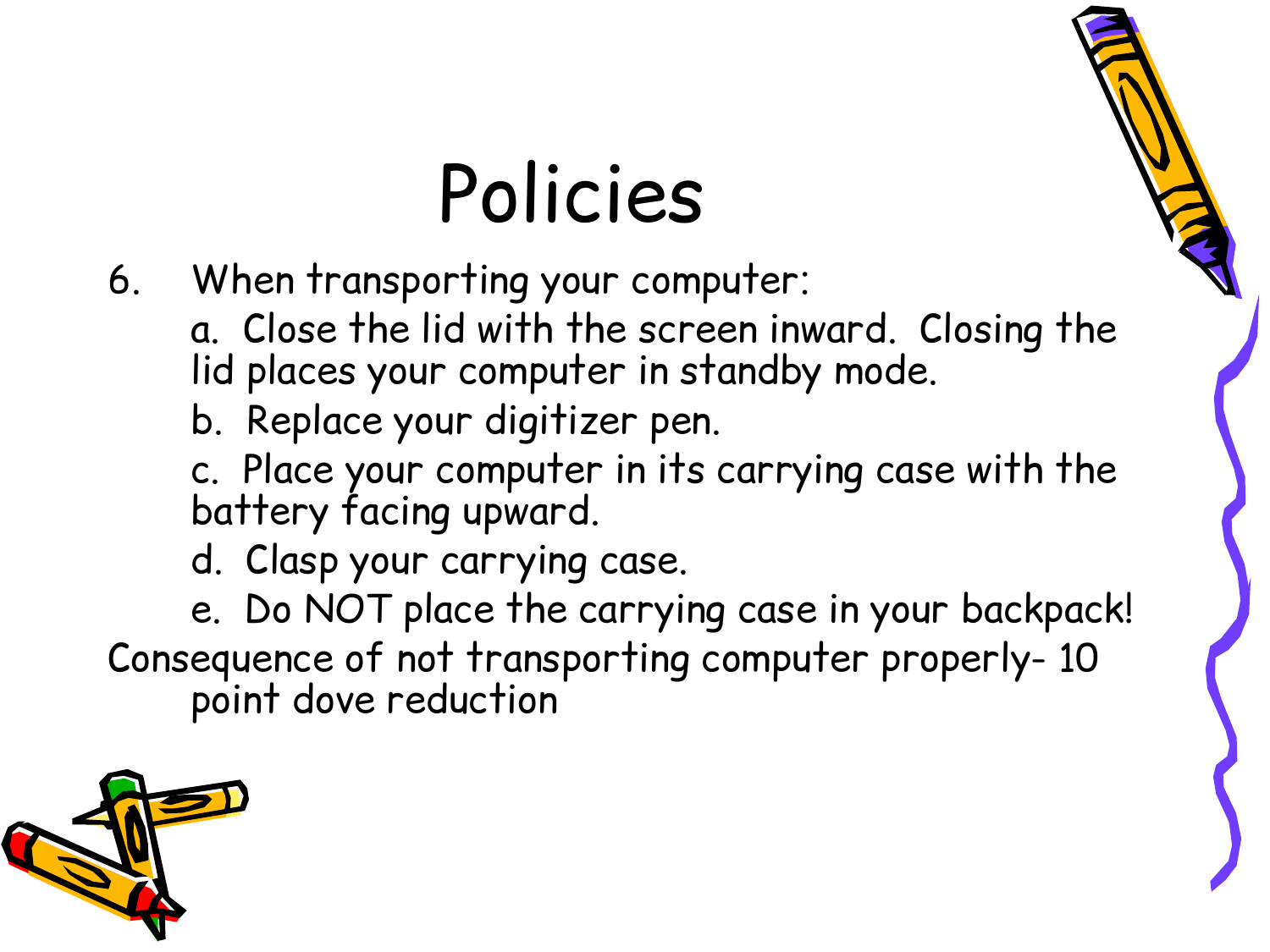

# Policies
When transporting your computer:
	a.  Close the lid with the screen inward.  Closing the lid places your computer in standby mode.
	b.  Replace your digitizer pen.
	c.  Place your computer in its carrying case with the battery facing upward.
	d.  Clasp your carrying case.
	e.  Do NOT place the carrying case in your backpack!
Consequence of not transporting computer properly- 10 point dove reduction